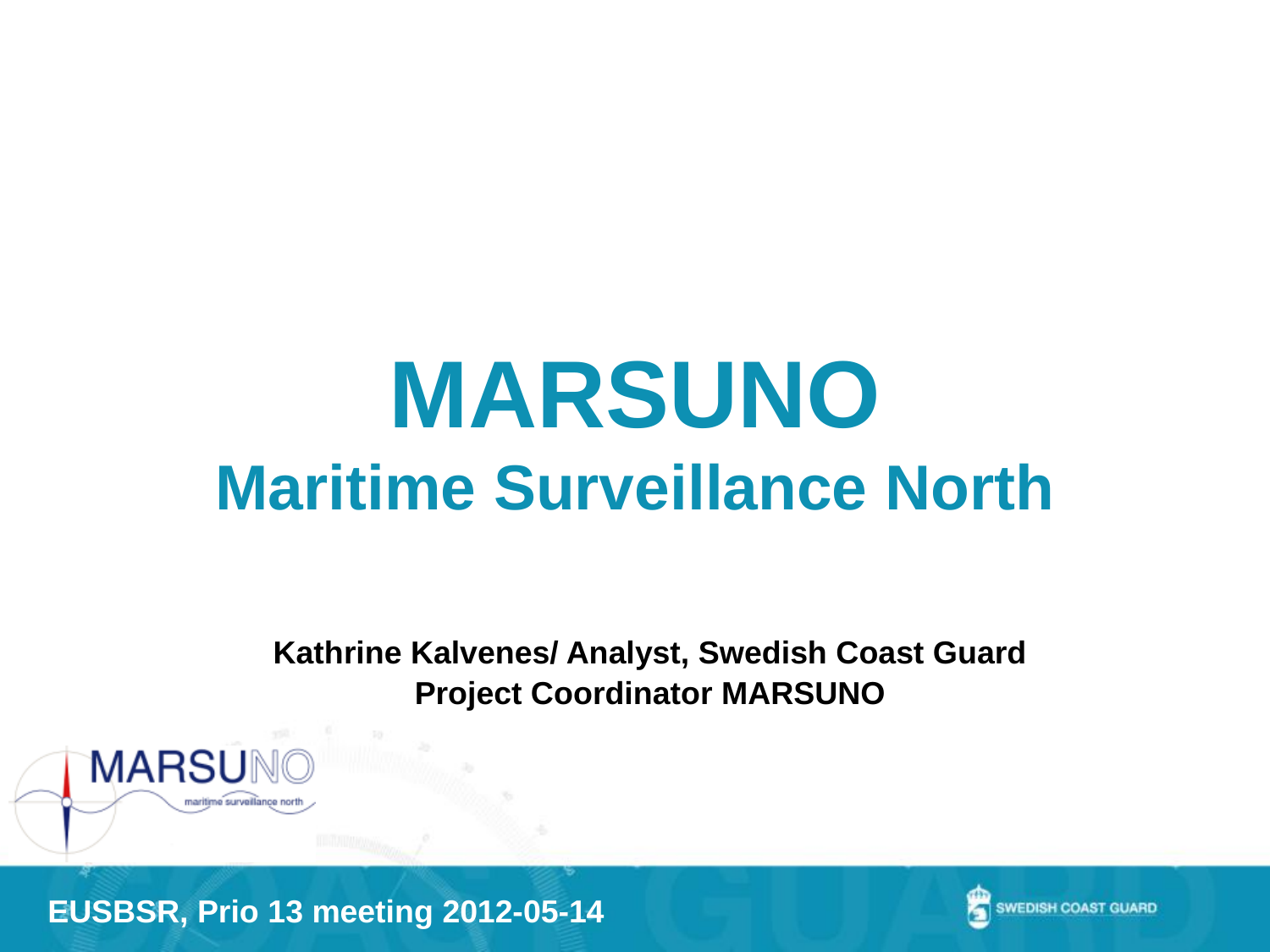

# MARSUNO Maritime Surveillance North

Kathrine Kalvenes/ Analyst, Swedish Coast Guard
Project Coordinator MARSUNO